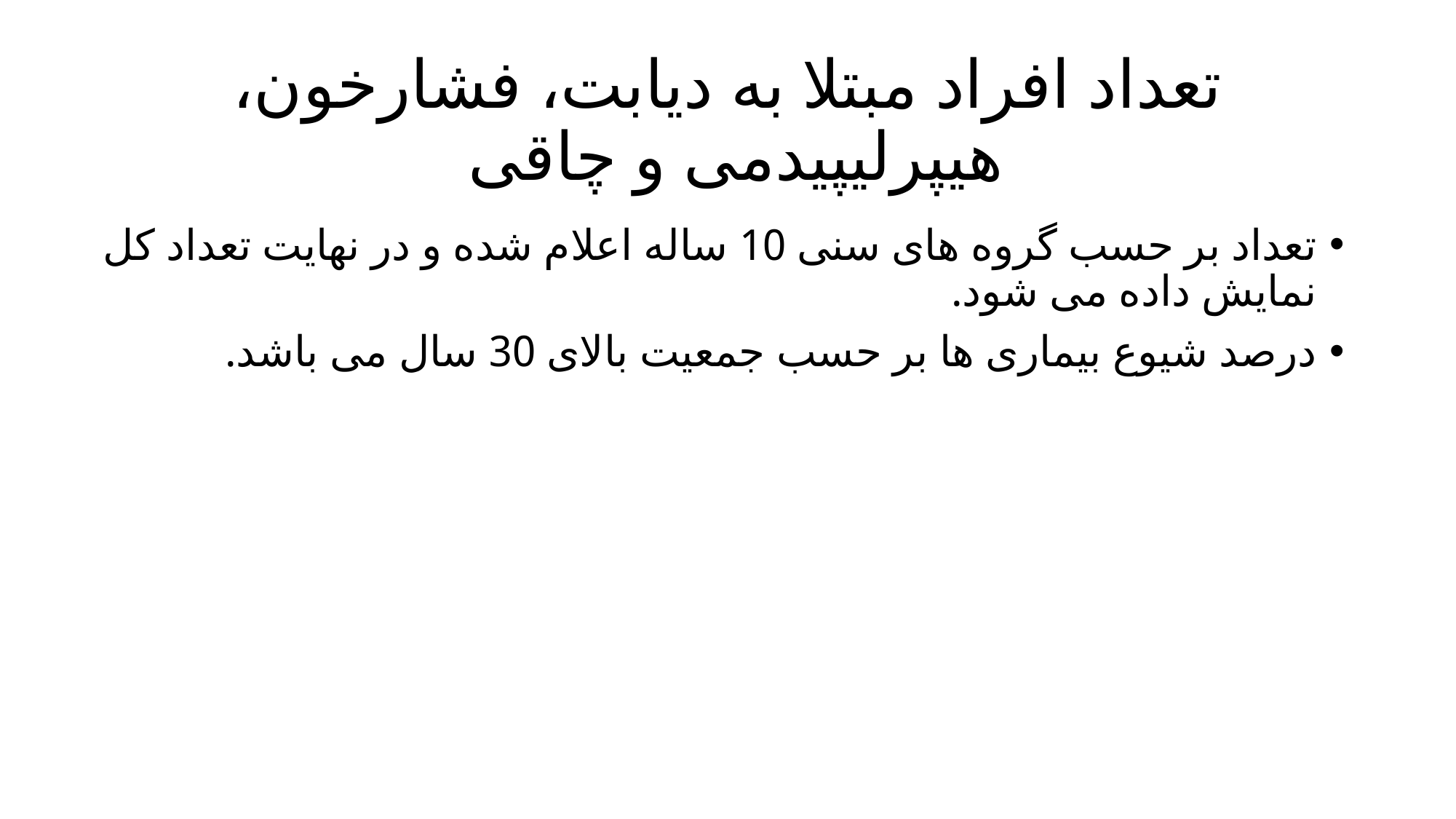

# تعداد افراد مبتلا به دیابت، فشارخون، هیپرلیپیدمی و چاقی
تعداد بر حسب گروه های سنی 10 ساله اعلام شده و در نهایت تعداد کل نمایش داده می شود.
درصد شیوع بیماری ها بر حسب جمعیت بالای 30 سال می باشد.